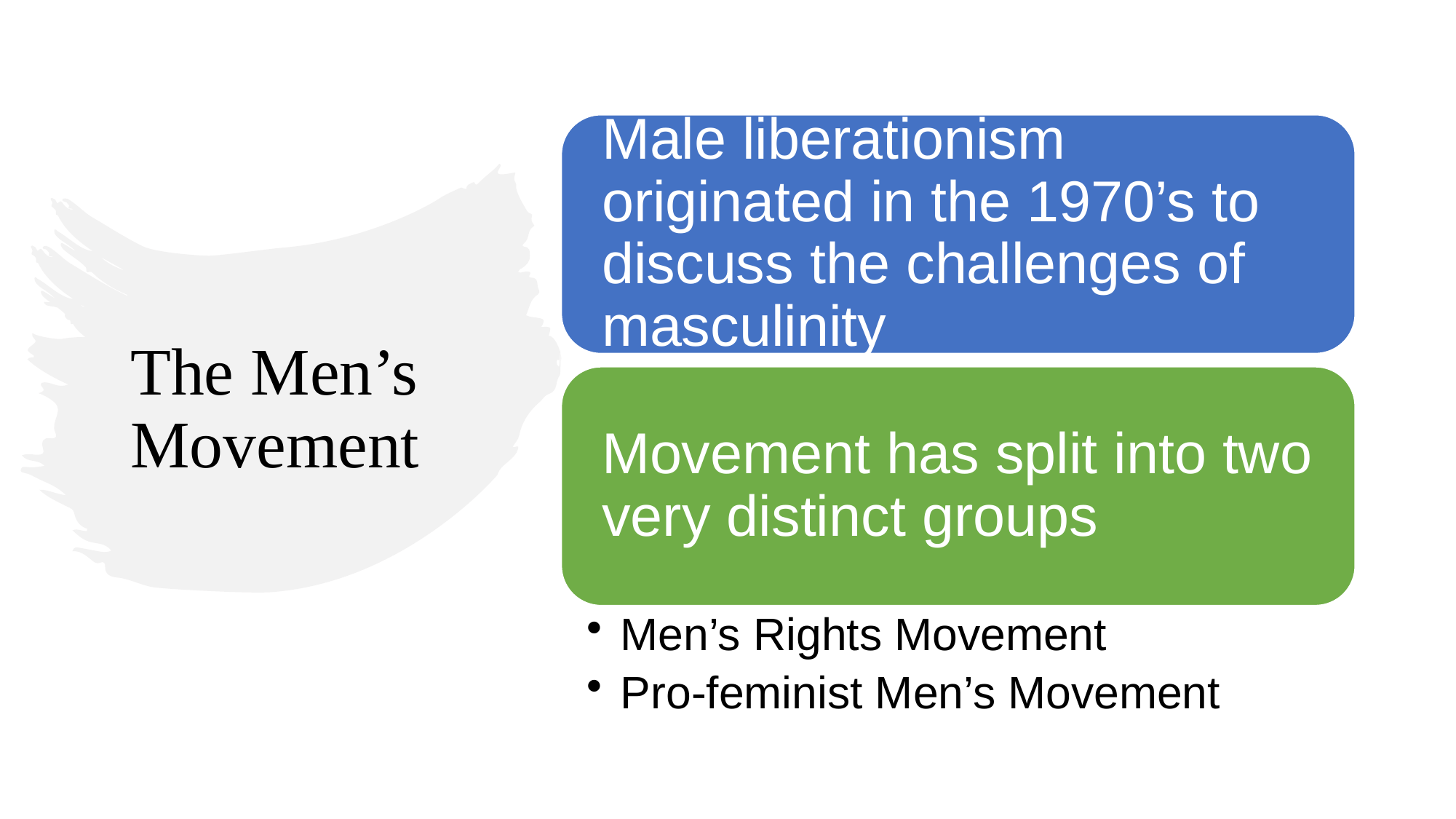

# The Men’s Movement
Male liberationism originated in the 1970’s to discuss the challenges of masculinity
Movement has split into two very distinct groups
Men’s Rights Movement
Pro-feminist Men’s Movement